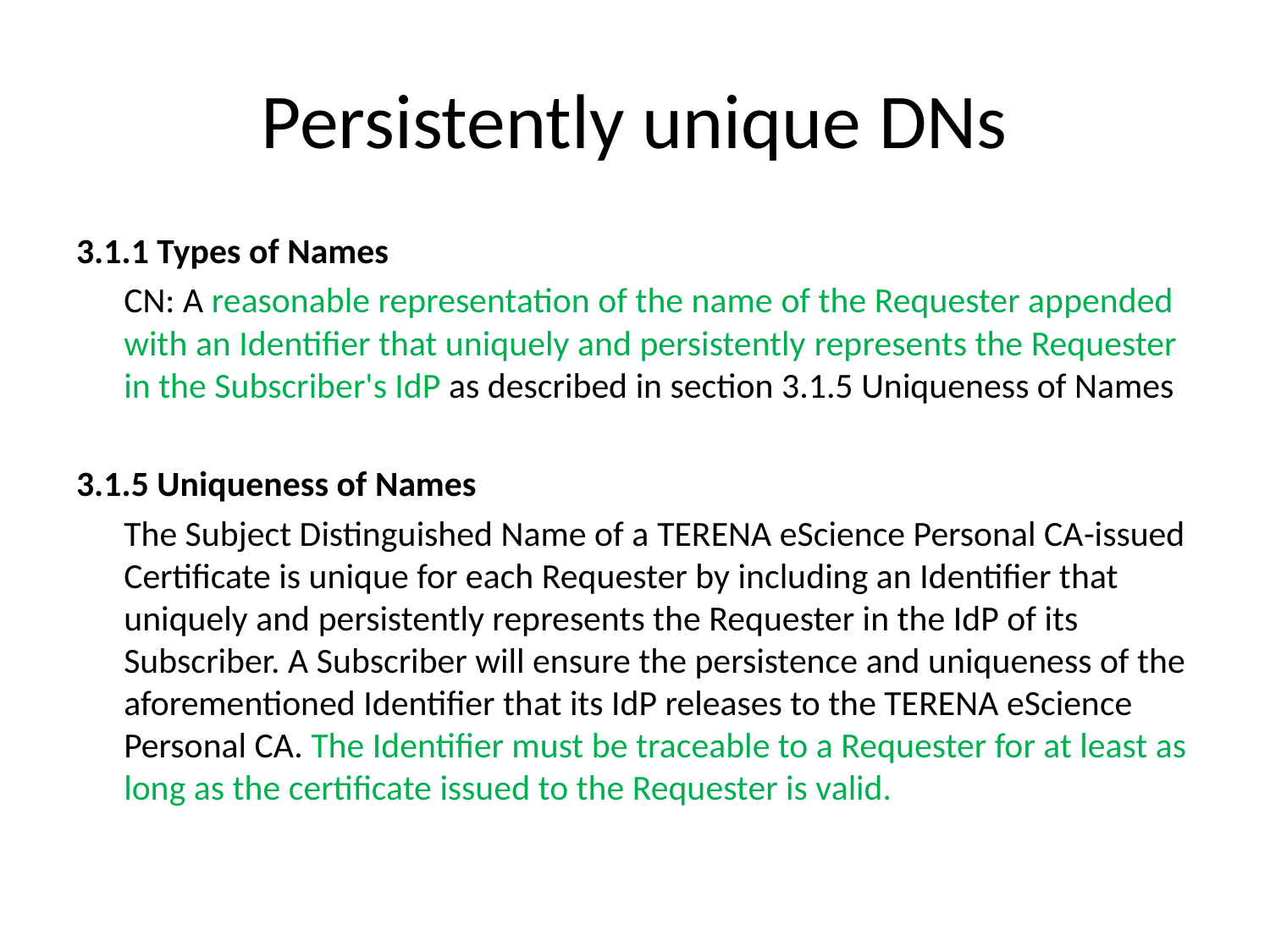

# Persistently unique DNs
3.1.1 Types of Names
	CN: A reasonable representation of the name of the Requester appended with an Identifier that uniquely and persistently represents the Requester in the Subscriber's IdP as described in section 3.1.5 Uniqueness of Names

3.1.5 Uniqueness of Names
	The Subject Distinguished Name of a TERENA eScience Personal CA-issued Certificate is unique for each Requester by including an Identifier that uniquely and persistently represents the Requester in the IdP of its Subscriber. A Subscriber will ensure the persistence and uniqueness of the aforementioned Identifier that its IdP releases to the TERENA eScience Personal CA. The Identifier must be traceable to a Requester for at least as long as the certificate issued to the Requester is valid.